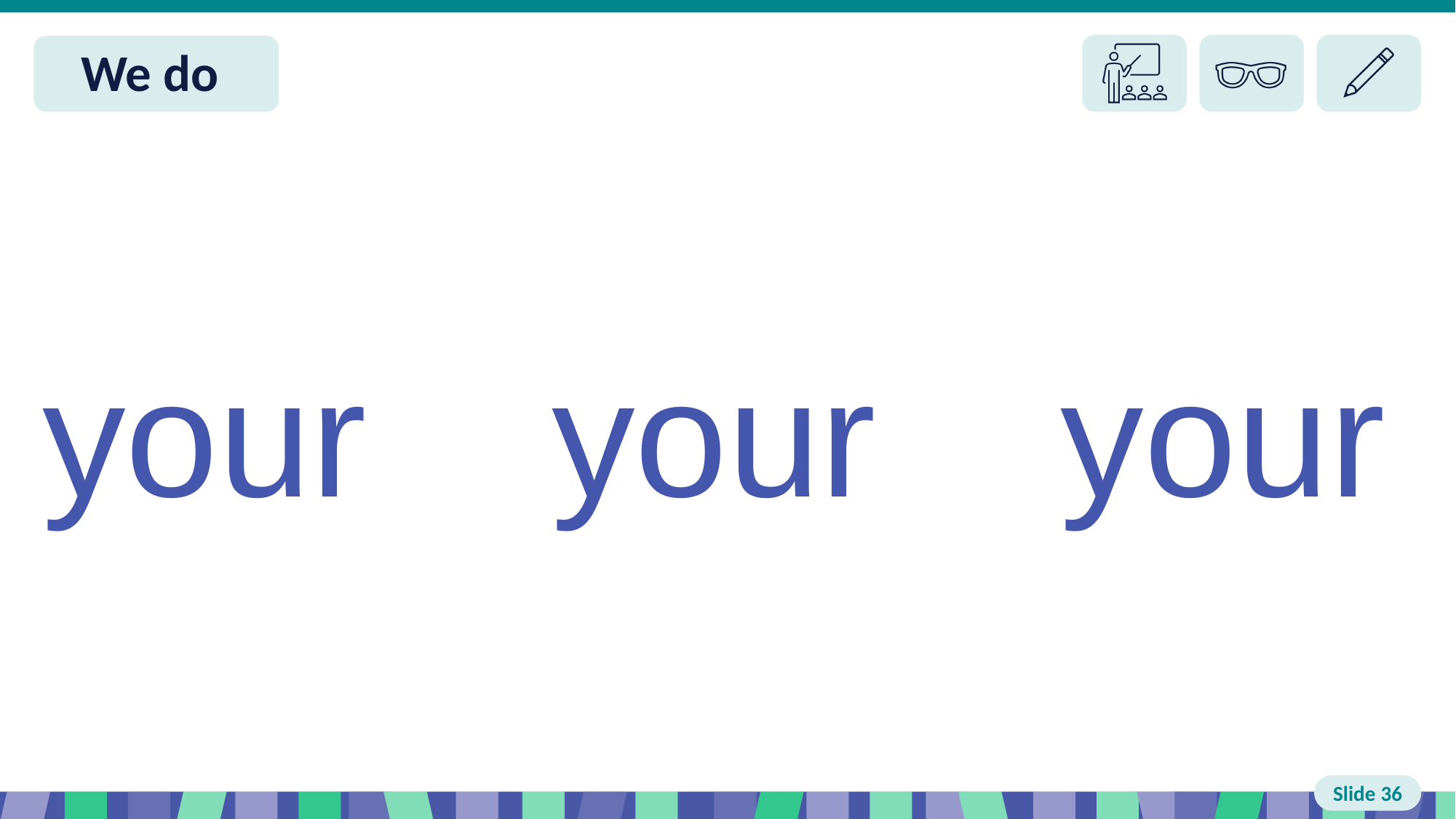

Slide 36 We do
your    your    your